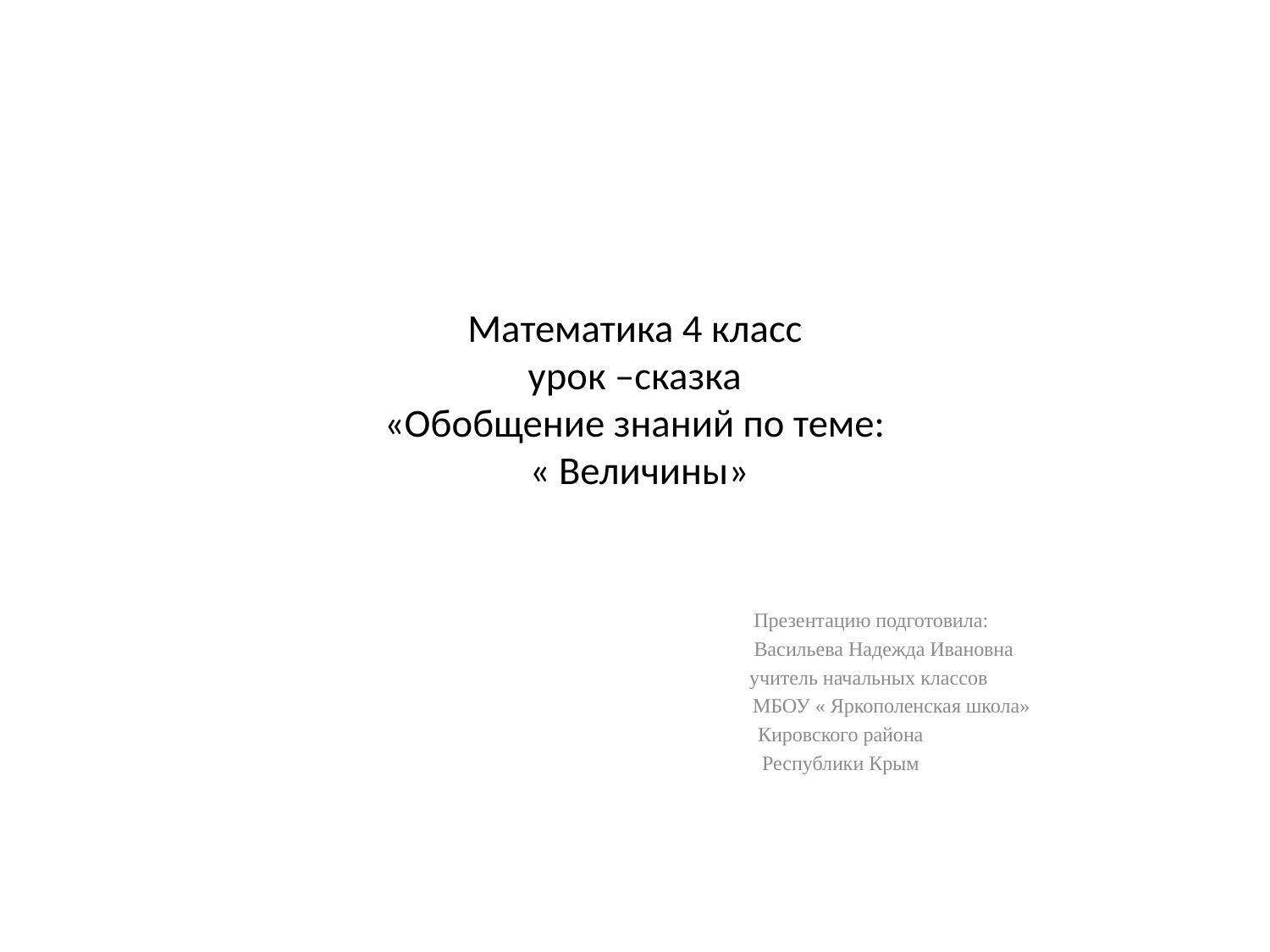

# Математика 4 класс урок –сказка «Обобщение знаний по теме: « Величины»

                                                                                             Презентацию подготовила:
                                                                                                  Васильева Надежда Ивановна
                                                                                             учитель начальных классов
                                                                                                     МБОУ « Яркополенская школа»
                                                                                 Кировского района
                                                                                 Республики Крым